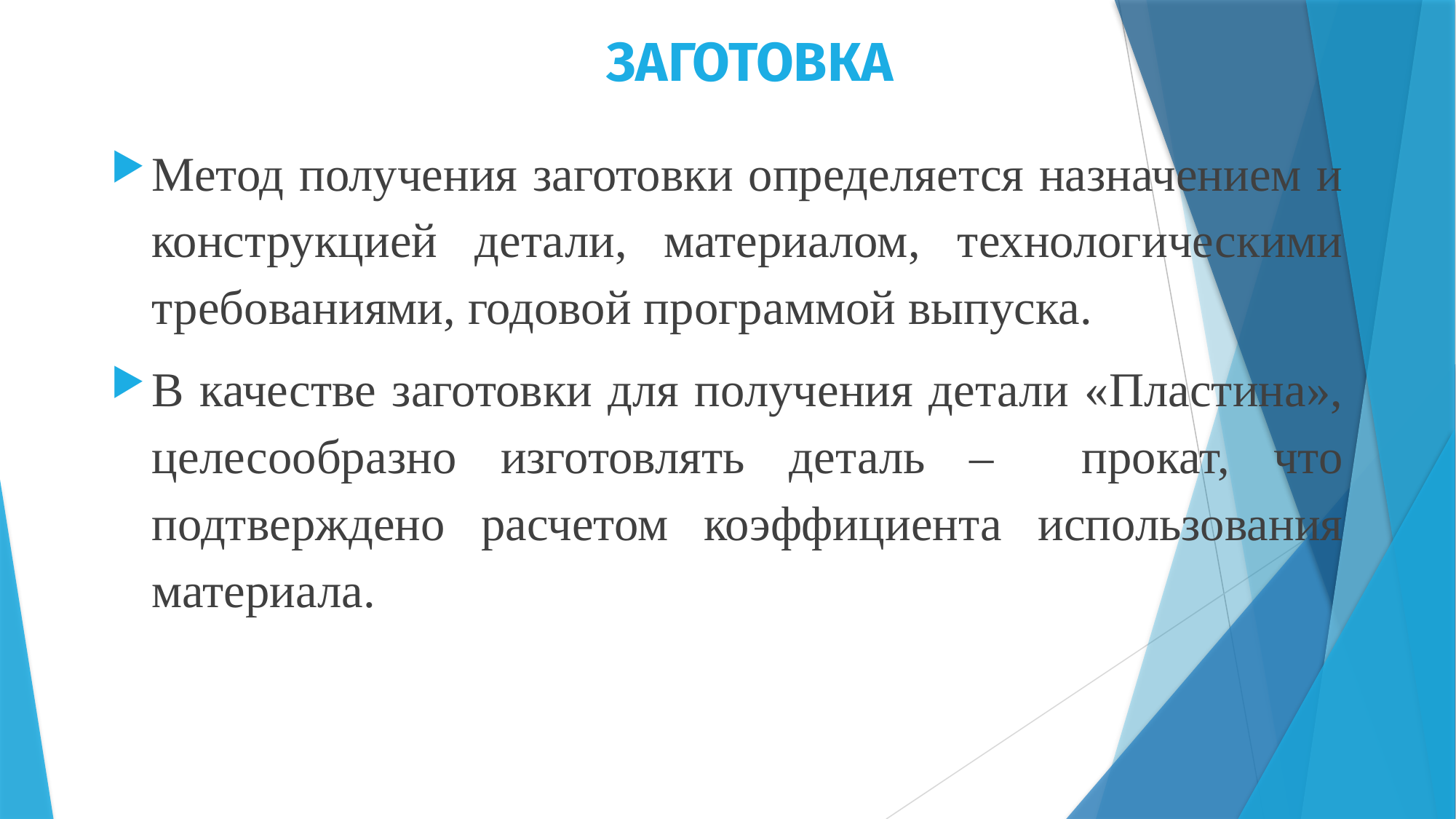

# ЗАГОТОВКА
Метод получения заготовки определяется назначением и конструкцией детали, материалом, технологическими требованиями, годовой программой выпуска.
В качестве заготовки для получения детали «Пластина», целесообразно изготовлять деталь –  прокат, что подтверждено расчетом коэффициента использования материала.